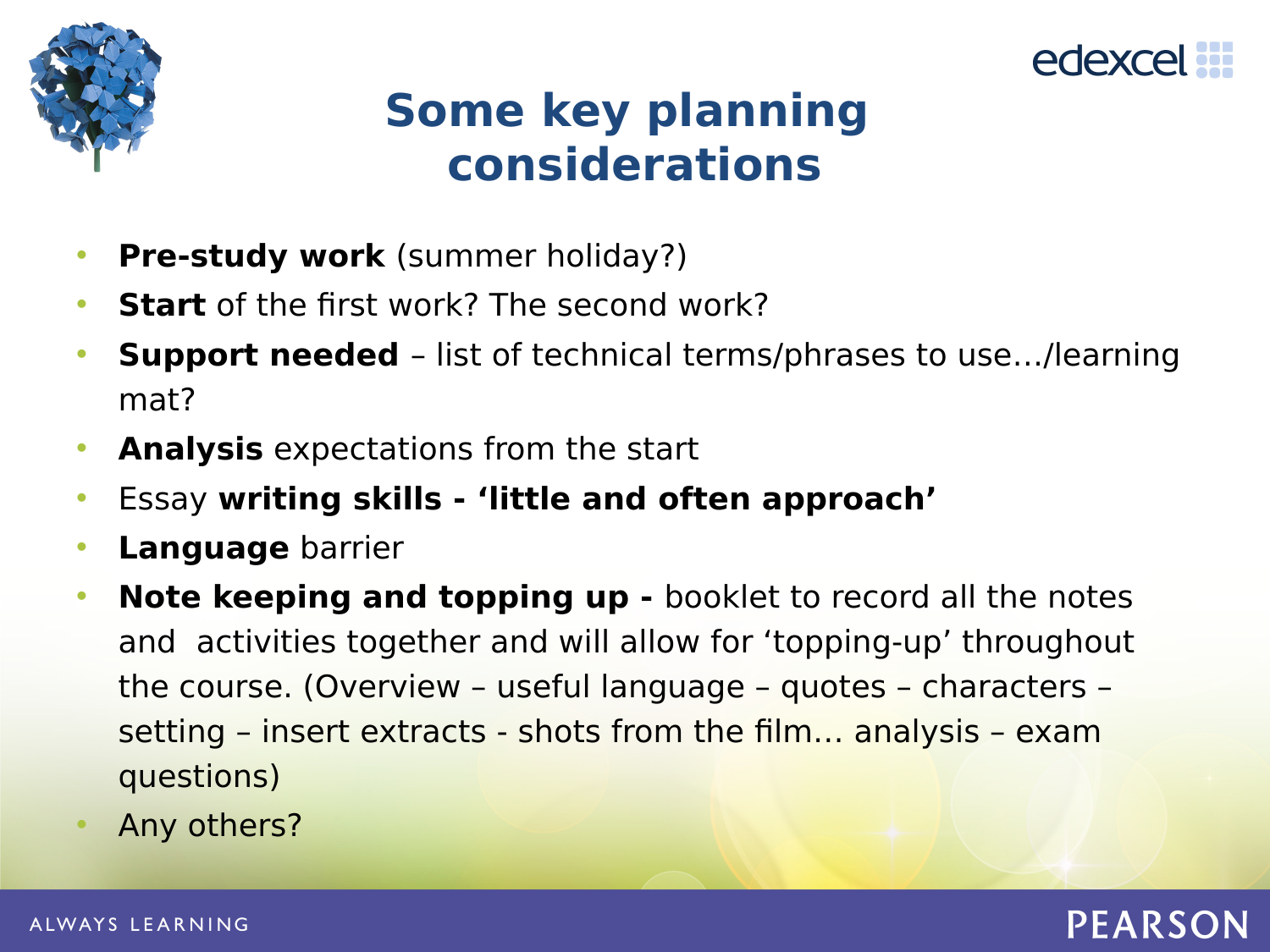

# Some key planning considerations
Pre-study work (summer holiday?)
Start of the first work? The second work?
Support needed – list of technical terms/phrases to use…/learning mat?
Analysis expectations from the start
Essay writing skills - ‘little and often approach’
Language barrier
Note keeping and topping up - booklet to record all the notes and  activities together and will allow for ‘topping-up’ throughout the course. (Overview – useful language – quotes – characters – setting – insert extracts - shots from the film… analysis – exam questions)
Any others?